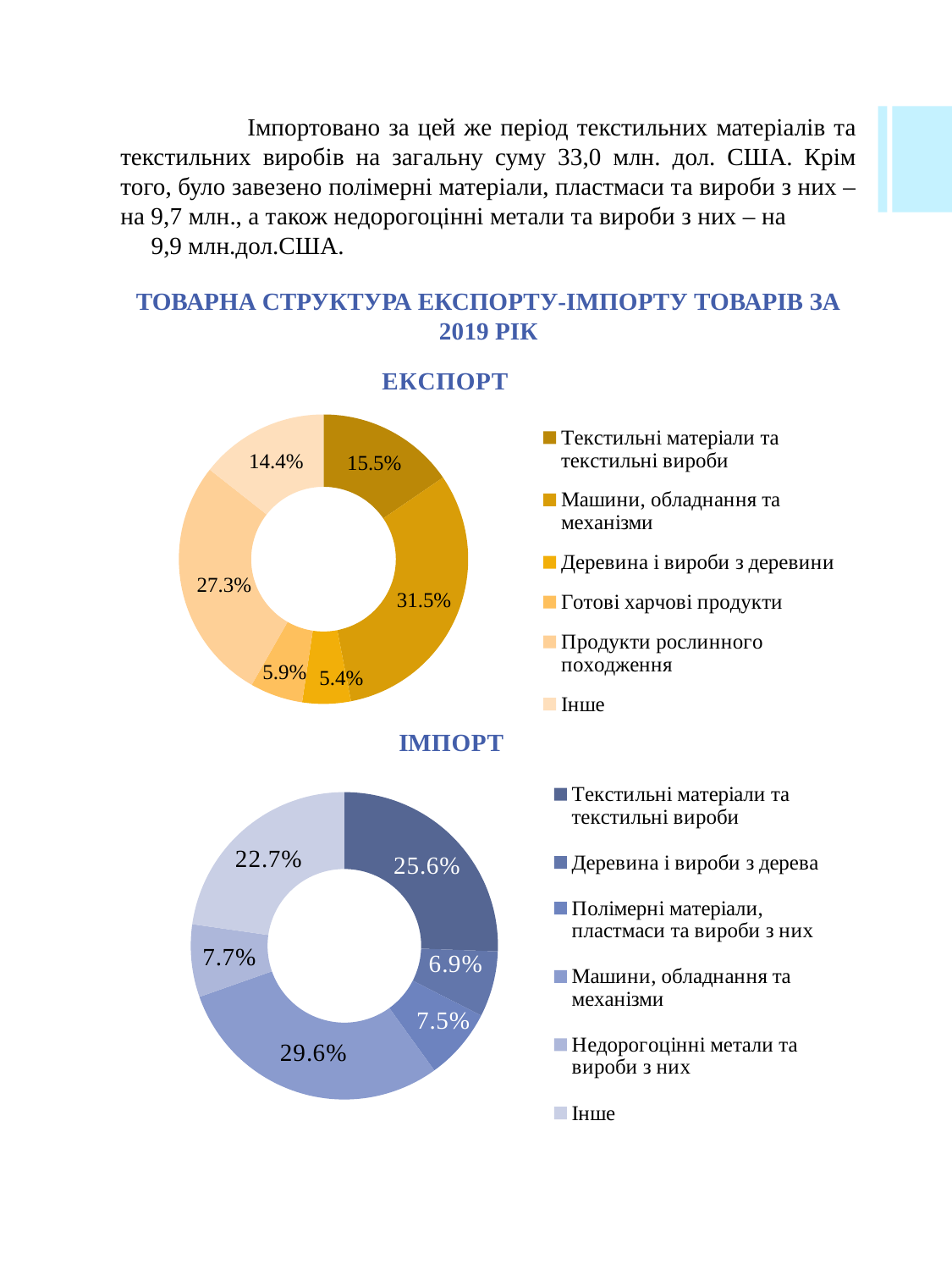

Імпортовано за цей же період текстильних матеріалів та текстильних виробів на загальну суму 33,0 млн. дол. США. Крім того, було завезено полімерні матеріали, пластмаси та вироби з них – на 9,7 млн., а також недорогоцінні метали та вироби з них – на                 9,9 млн.дол.США.
# ТОВАРНА СТРУКТУРА ЕКСПОРТУ-ІМПОРТУ ТОВАРІВ ЗА 2019 РІК

### Chart: ЕКСПОРТ

| Category | Експорт |
|---|---|
| Текстильні матеріали та текстильні вироби | 0.16 |
| Машини, обладнання та механізми | 0.326 |
| Деревина і вироби з деревини | 0.056 |
| Готові харчові продукти | 0.061 |
| Продукти рослинного походження | 0.283 |
| Інше | 0.149 |

### Chart: ІМПОРТ

| Category | Імпорт |
|---|---|
| Текстильні матеріали та текстильні вироби | 0.244 |
| Деревина і вироби з дерева | 0.066 |
| Полімерні матеріали, пластмаси та вироби з них | 0.072 |
| Машини, обладнання та механізми | 0.282 |
| Недорогоцінні метали та вироби з них  | 0.073 |
| Інше | 0.217 |